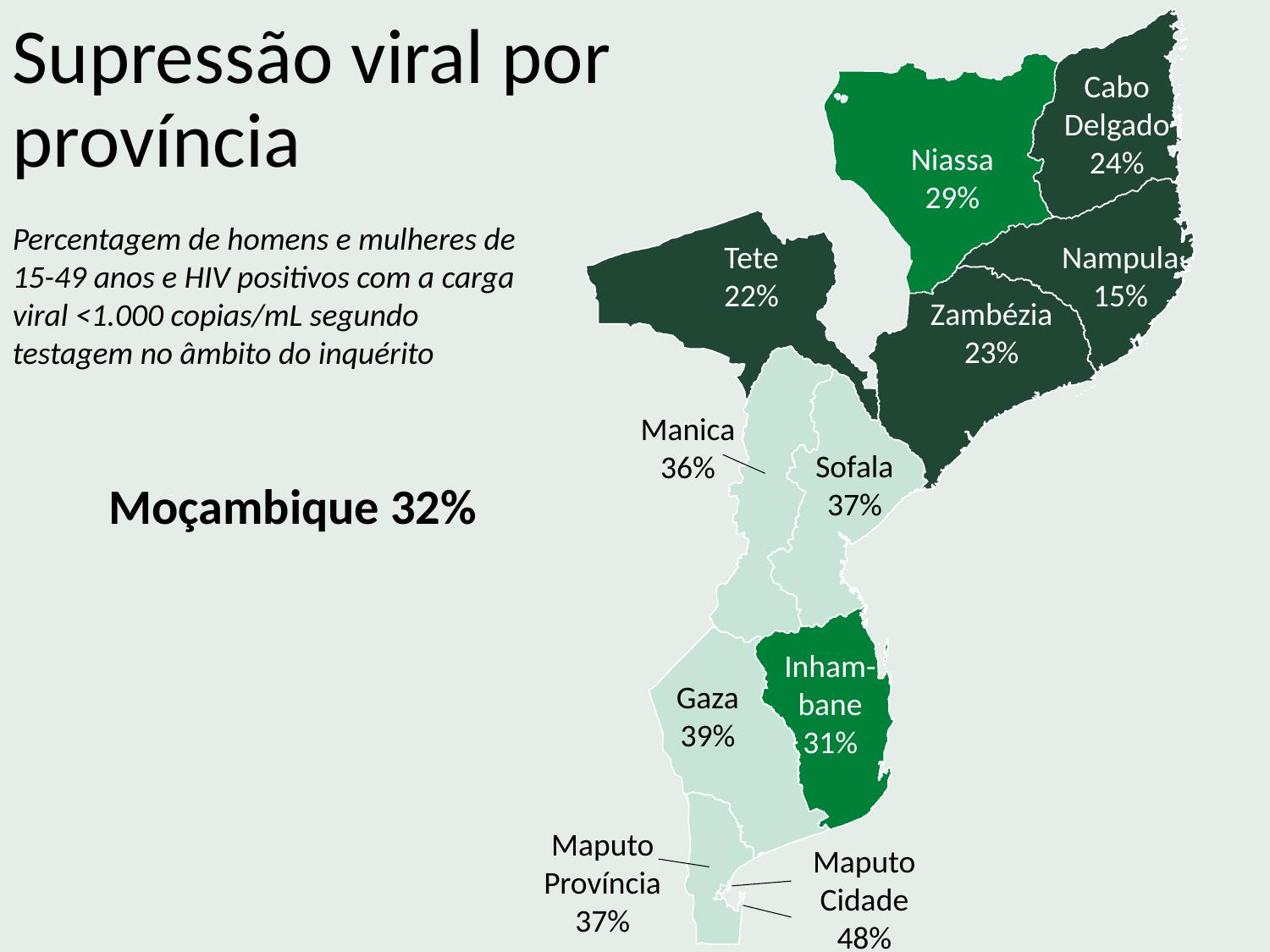

Supressão viral por província

Cabo Delgado
24%
Niassa
29%
Percentagem de homens e mulheres de 15-49 anos e HIV positivos com a carga viral <1.000 copias/mL segundo testagem no âmbito do inquérito
Tete
22%
Nampula
15%
Zambézia
23%
Manica
36%
Sofala
37%
Moçambique 32%
Inham-bane
31%
Gaza
39%
Maputo Província
37%
Maputo Cidade
48%